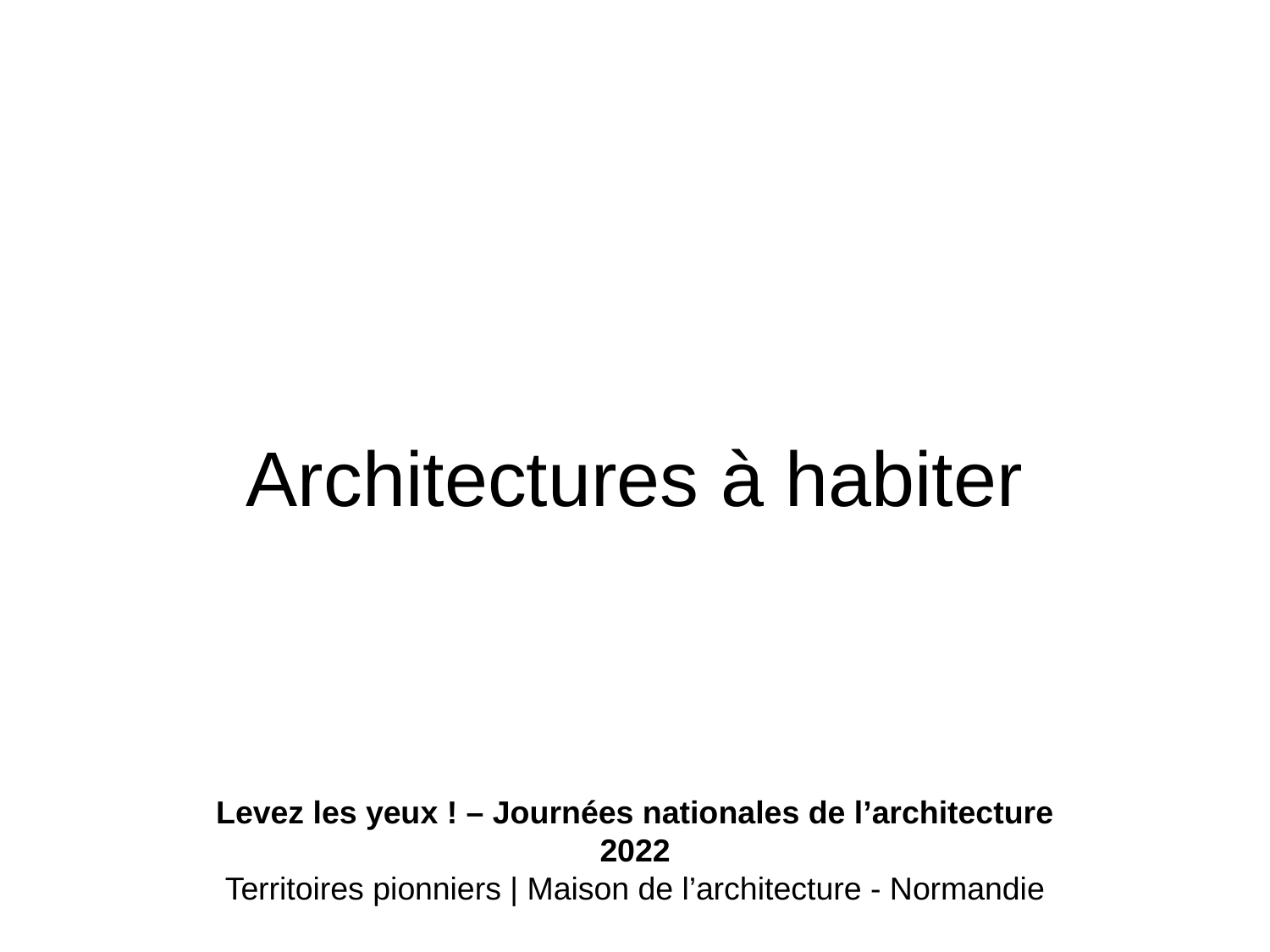

Architectures à habiter
Levez les yeux ! – Journées nationales de l’architecture 2022
Territoires pionniers | Maison de l’architecture - Normandie